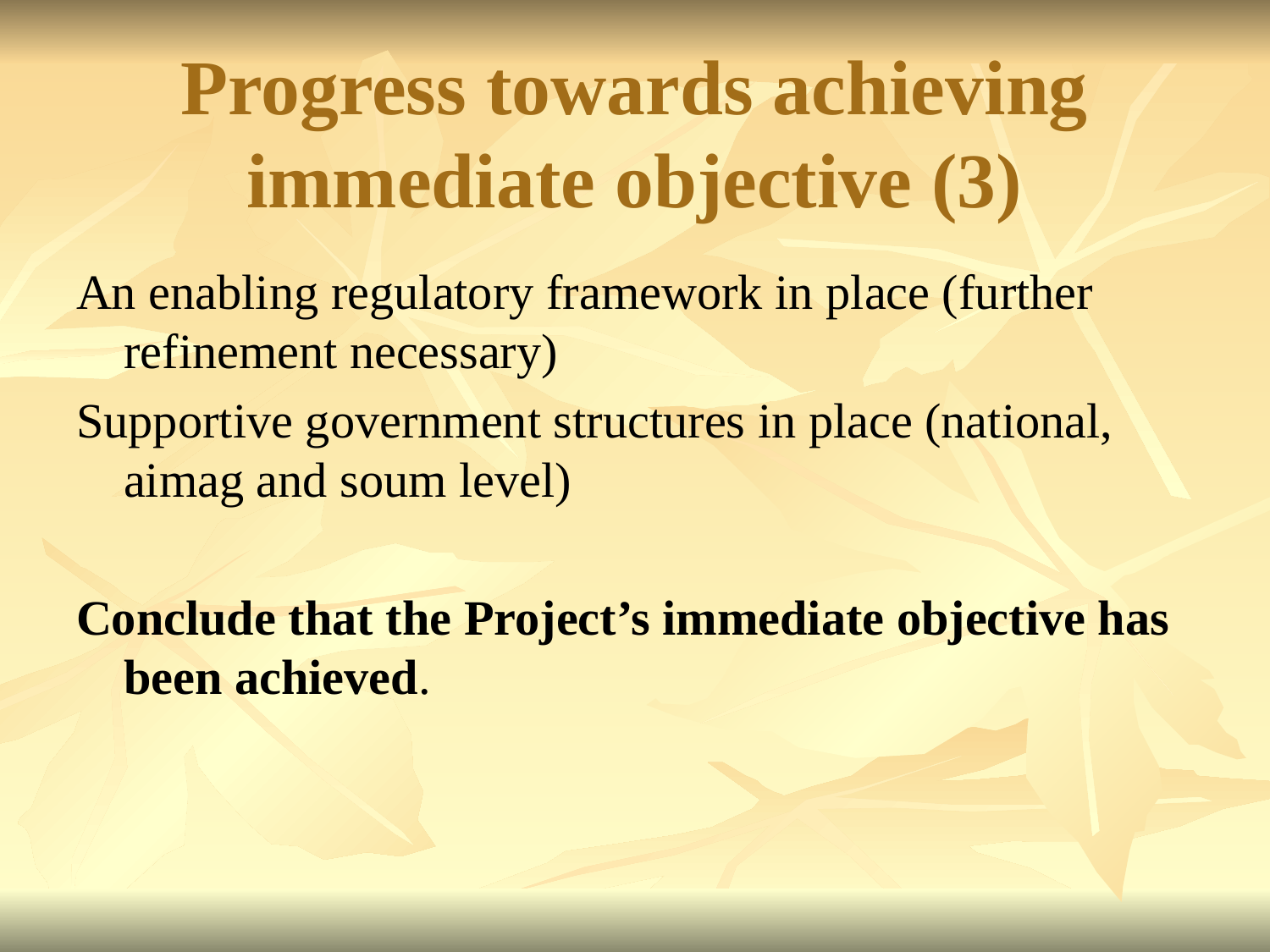

# Progress towards achieving immediate objective (3)
An enabling regulatory framework in place (further refinement necessary)
Supportive government structures in place (national, aimag and soum level)

Conclude that the Project’s immediate objective has been achieved.